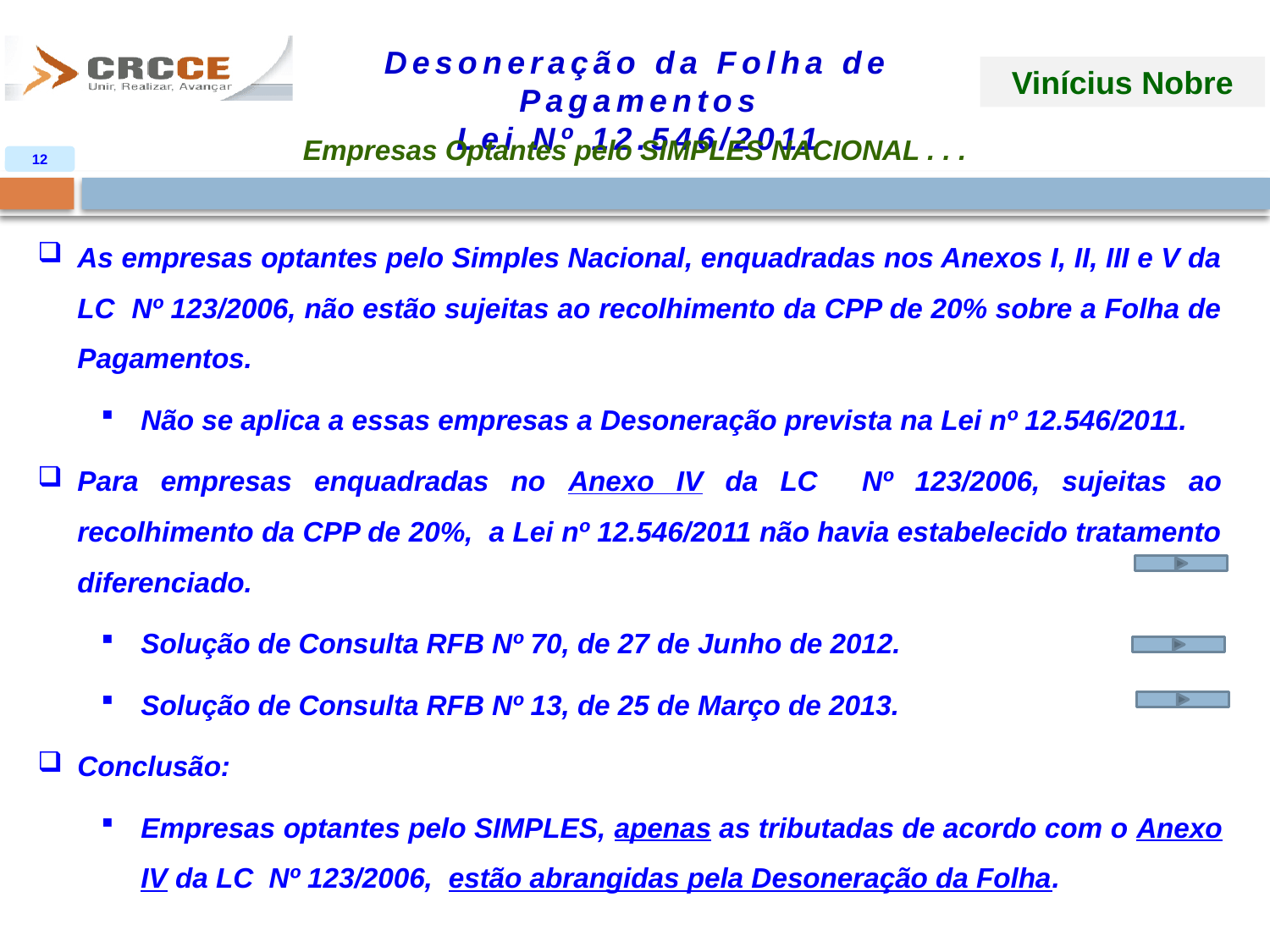

Empresas Optantes pelo SIMPLES NACIONAL . . .
12
As empresas optantes pelo Simples Nacional, enquadradas nos Anexos I, II, III e V da LC  Nº 123/2006, não estão sujeitas ao recolhimento da CPP de 20% sobre a Folha de Pagamentos.
Não se aplica a essas empresas a Desoneração prevista na Lei nº 12.546/2011.
Para empresas enquadradas no Anexo IV da LC  Nº 123/2006, sujeitas ao recolhimento da CPP de 20%,  a Lei nº 12.546/2011 não havia estabelecido tratamento diferenciado.
Solução de Consulta RFB Nº 70, de 27 de Junho de 2012.
Solução de Consulta RFB Nº 13, de 25 de Março de 2013.
Conclusão:
Empresas optantes pelo SIMPLES, apenas as tributadas de acordo com o Anexo IV da LC  Nº 123/2006,  estão abrangidas pela Desoneração da Folha.